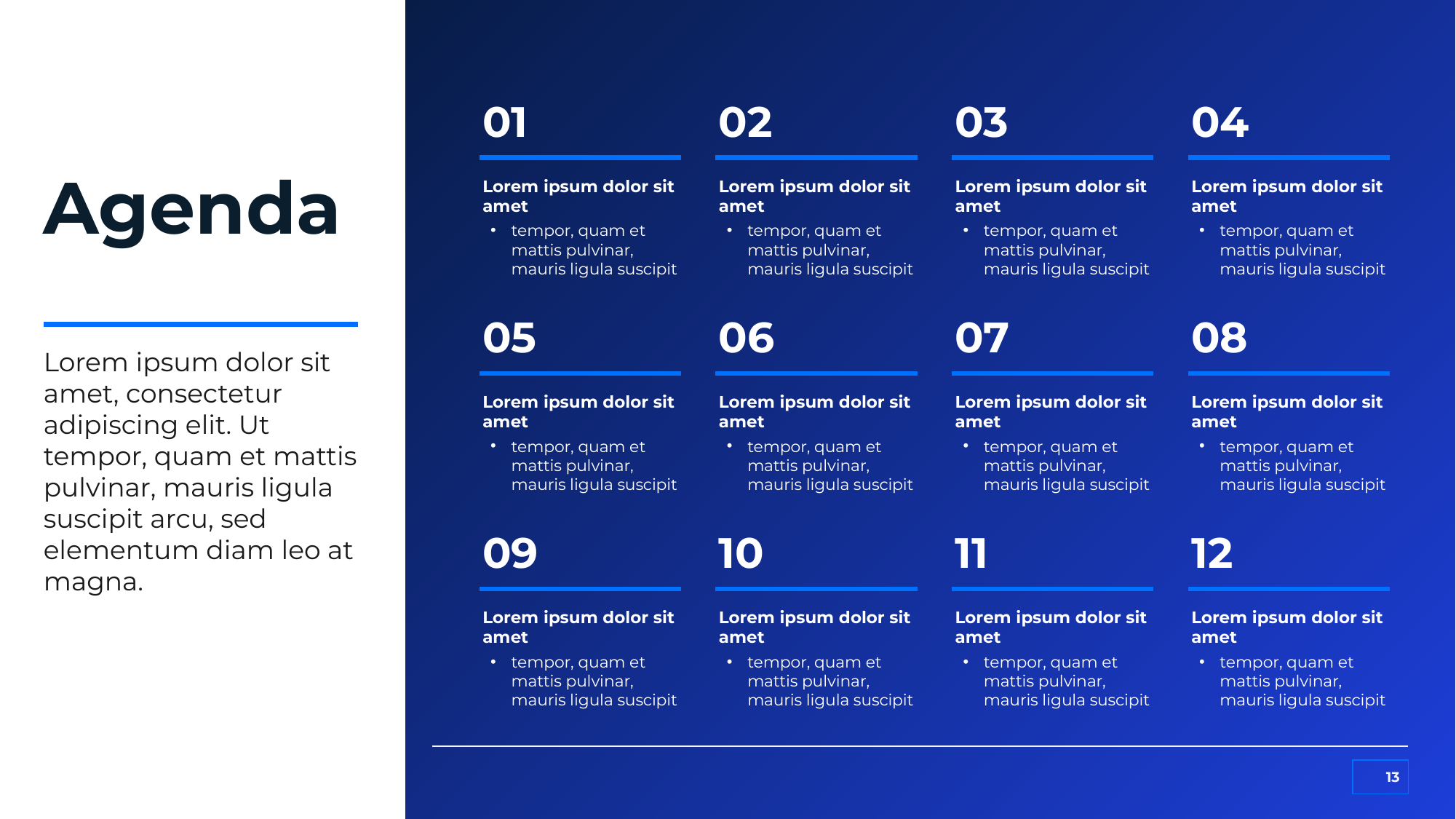

# Agenda
01
02
03
04
Lorem ipsum dolor sit amet
Lorem ipsum dolor sit amet
Lorem ipsum dolor sit amet
Lorem ipsum dolor sit amet
tempor, quam et mattis pulvinar, mauris ligula suscipit
tempor, quam et mattis pulvinar, mauris ligula suscipit
tempor, quam et mattis pulvinar, mauris ligula suscipit
tempor, quam et mattis pulvinar, mauris ligula suscipit
05
06
07
08
Lorem ipsum dolor sit amet, consectetur adipiscing elit. Ut tempor, quam et mattis pulvinar, mauris ligula suscipit arcu, sed elementum diam leo at magna.

Lorem ipsum dolor sit amet
Lorem ipsum dolor sit amet
Lorem ipsum dolor sit amet
Lorem ipsum dolor sit amet
tempor, quam et mattis pulvinar, mauris ligula suscipit
tempor, quam et mattis pulvinar, mauris ligula suscipit
tempor, quam et mattis pulvinar, mauris ligula suscipit
tempor, quam et mattis pulvinar, mauris ligula suscipit
09
10
11
12
Lorem ipsum dolor sit amet
Lorem ipsum dolor sit amet
Lorem ipsum dolor sit amet
Lorem ipsum dolor sit amet
tempor, quam et mattis pulvinar, mauris ligula suscipit
tempor, quam et mattis pulvinar, mauris ligula suscipit
tempor, quam et mattis pulvinar, mauris ligula suscipit
tempor, quam et mattis pulvinar, mauris ligula suscipit
13